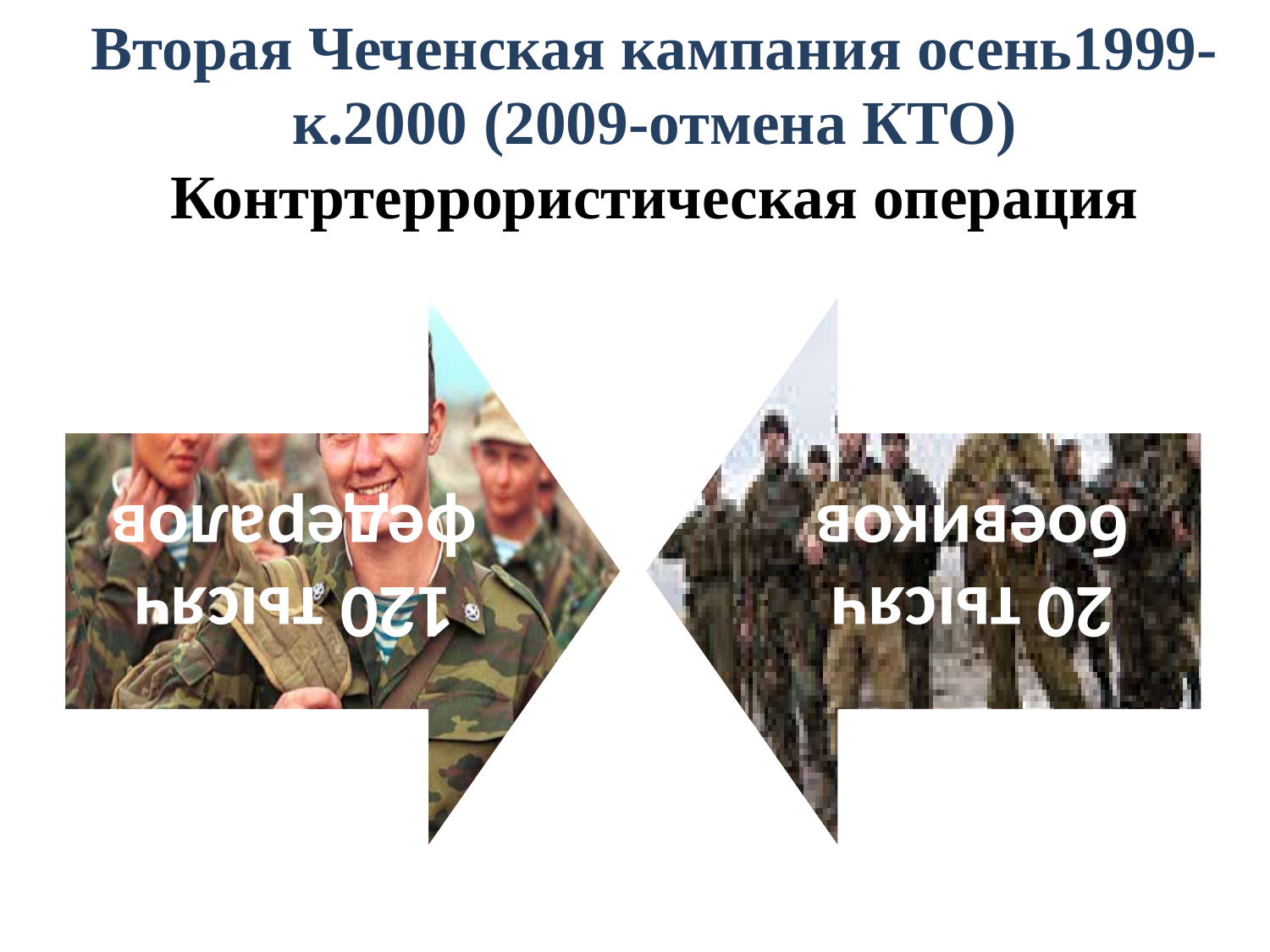

# Вторая Чеченская кампания осень1999- к.2000 (2009-отмена КТО) Контртеррористическая операция
120 тысяч федералов
20 тысяч боевиков